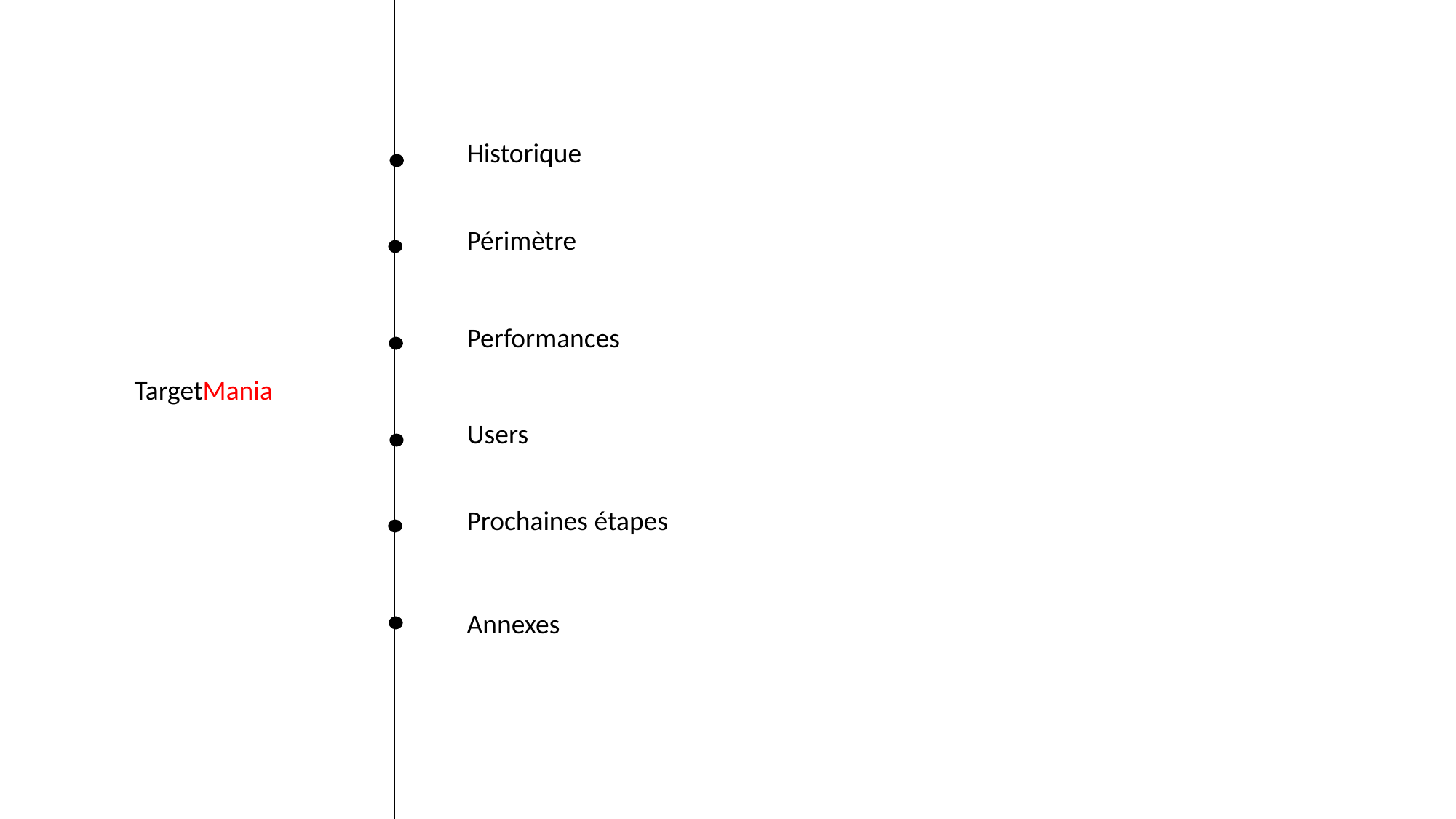

Historique

Périmètre

Performances

TargetMania
Users

Prochaines étapes

Annexes